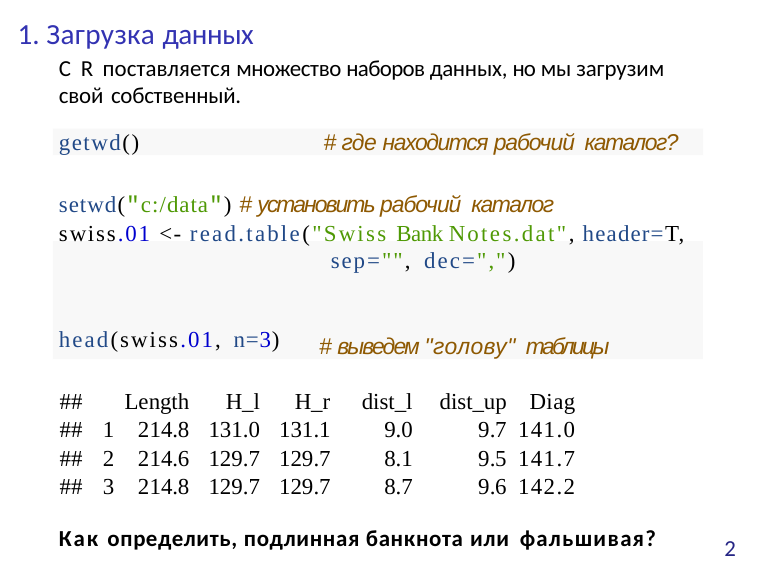

# 1. Загрузка данных
С R поставляется множество наборов данных, но мы загрузим  свой собственный.
getwd()	# где находится рабочий каталог?
setwd("c:/data") # установить рабочий каталог
swiss.01 <- read.table("Swiss Bank Notes.dat", header=T,

sep="", dec=",")

# выведем "голову" таблицы
head(swiss.01, n=3)
| ## | Length | H\_l | H\_r | dist\_l | dist\_up | Diag |
| --- | --- | --- | --- | --- | --- | --- |
| ## | 1 214.8 | 131.0 | 131.1 | 9.0 | 9.7 | 141.0 |
| ## | 2 214.6 | 129.7 | 129.7 | 8.1 | 9.5 | 141.7 |
| ## | 3 214.8 | 129.7 | 129.7 | 8.7 | 9.6 | 142.2 |
Как определить, подлинная банкнота или фальшивая?
2